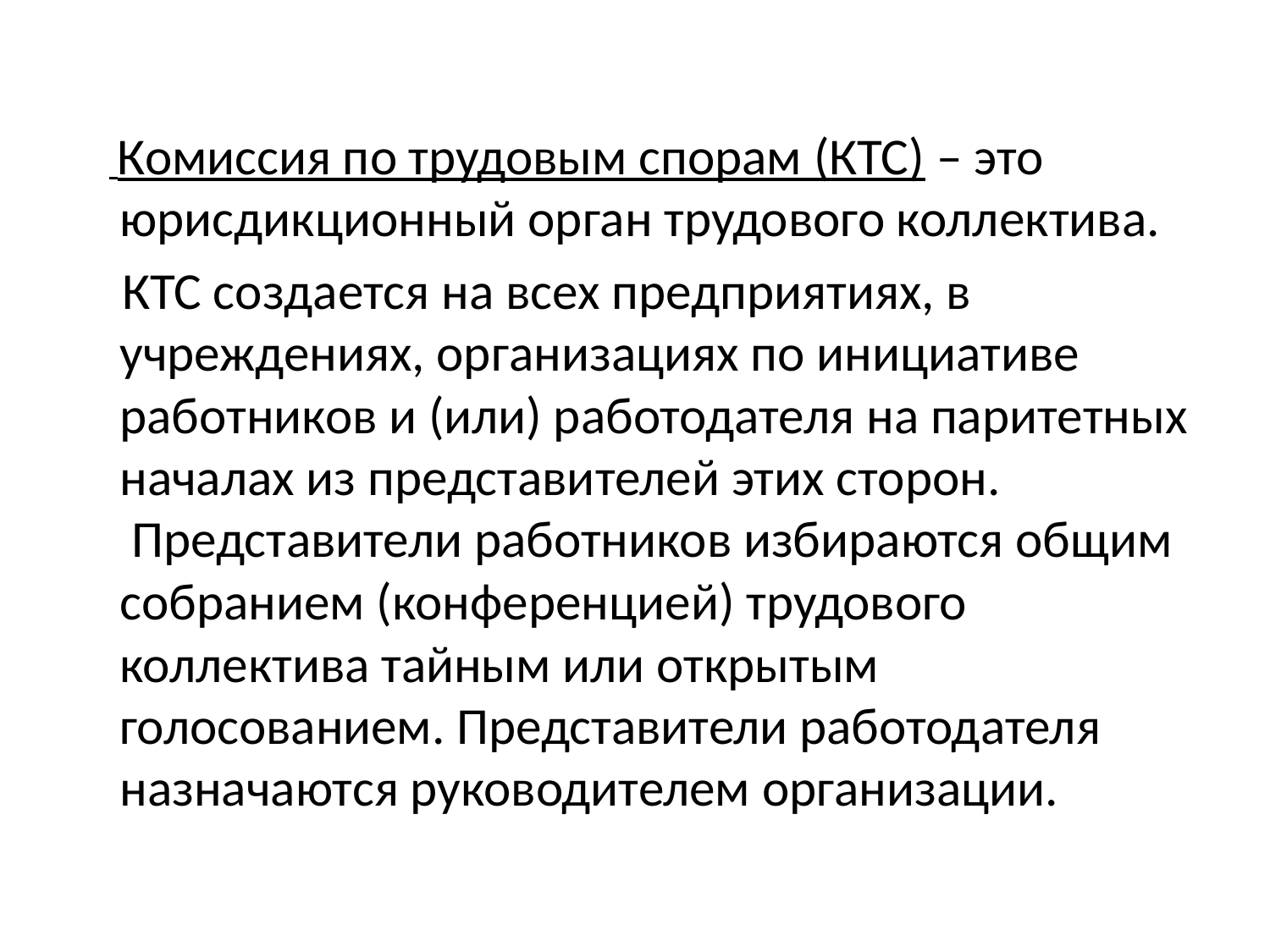

#
     Комиссия по трудовым спорам (КТС) – это юрисдикционный орган трудового коллектива.
    КТС создается на всех предприятиях, в учреждениях, организациях по инициативе работников и (или) работодателя на паритетных началах из представителей этих сторон.  Представители работников избираются общим собранием (конференцией) трудового коллектива тайным или открытым голосованием. Представители работодателя назначаются руководителем организации.